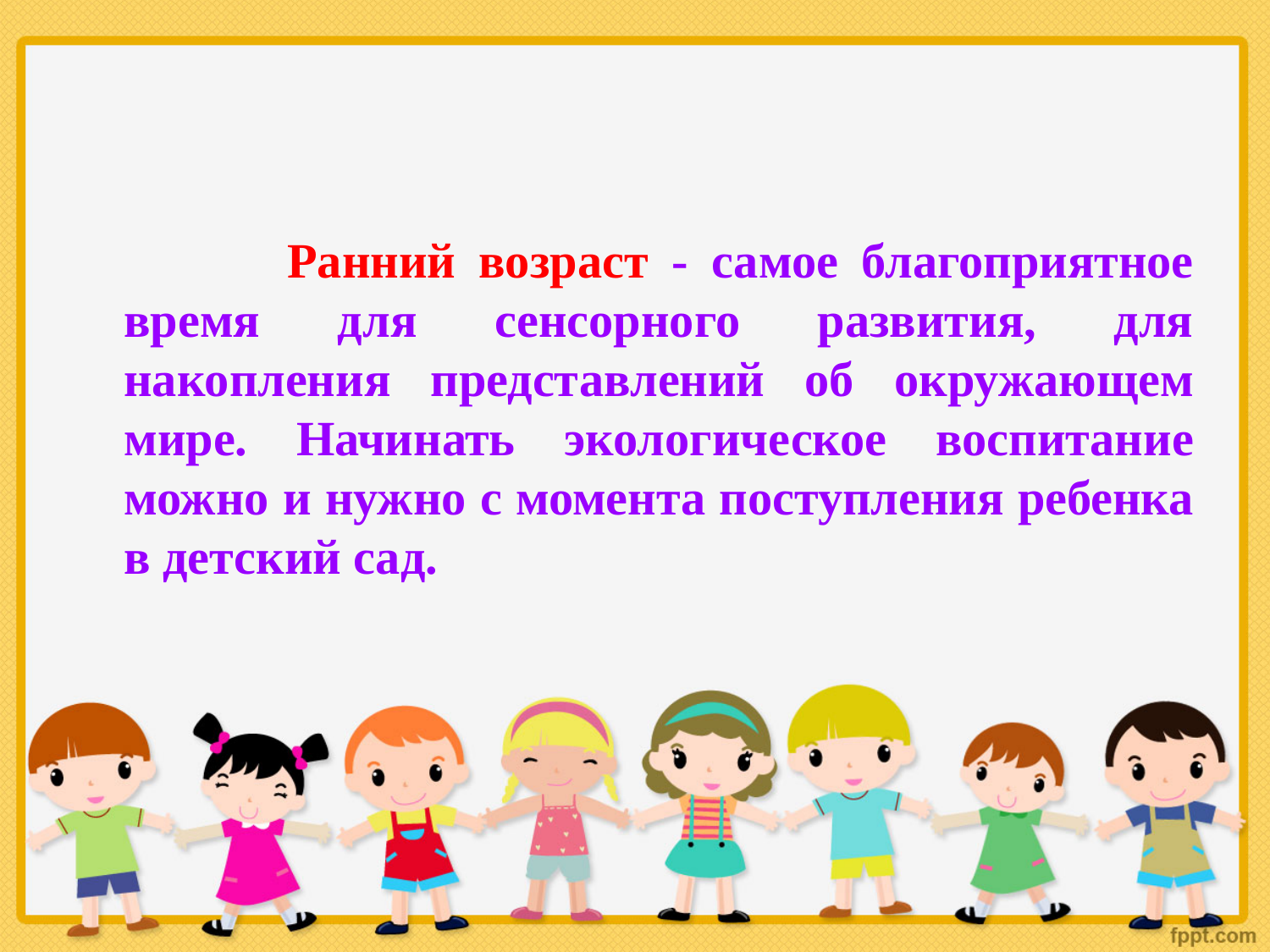

#
         Ранний возраст - самое благоприятное время для сенсорного развития, для накопления представлений об окружающем мире. Начинать экологическое воспитание можно и нужно с момента поступления ребенка в детский сад.